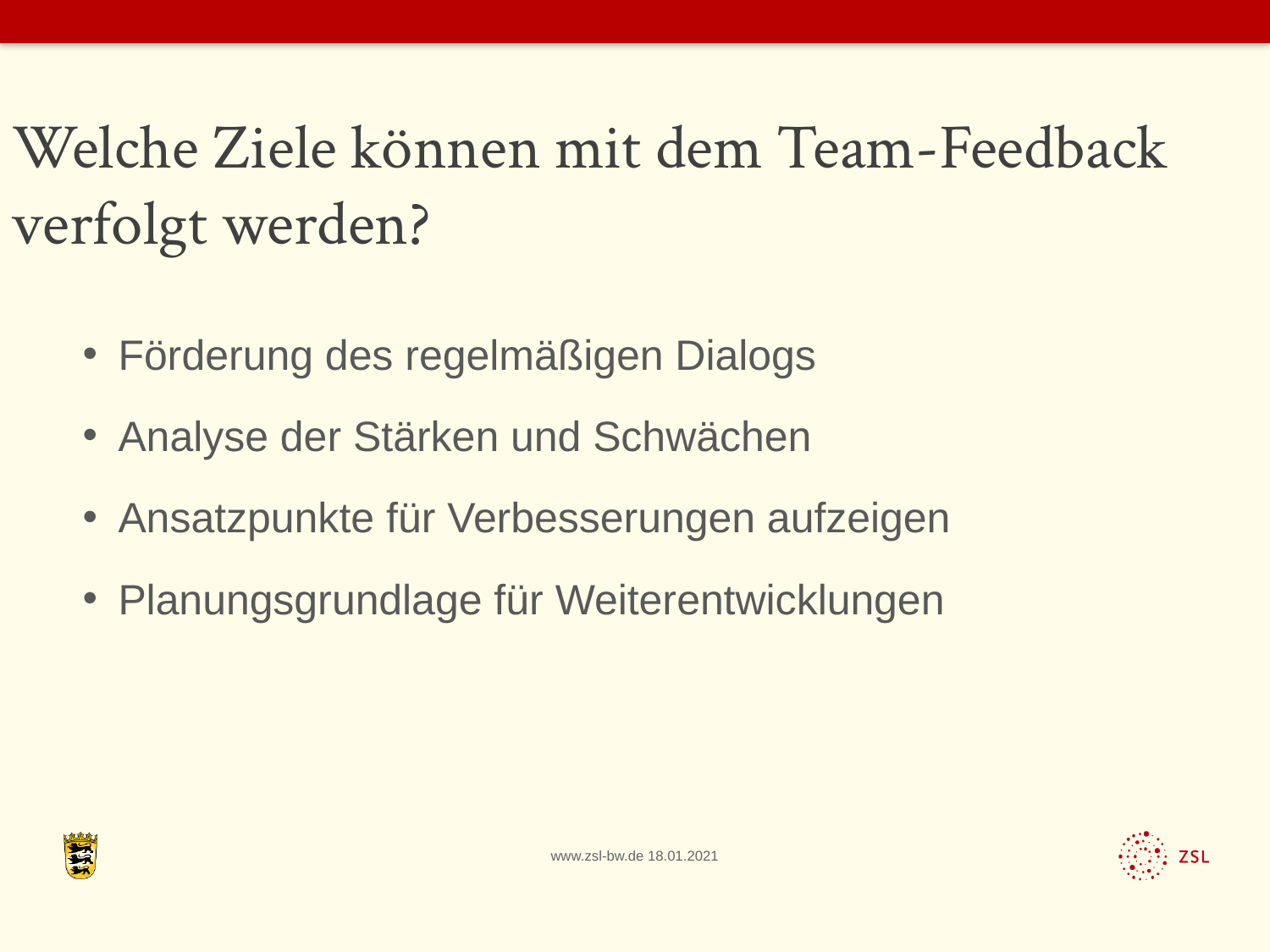

# Welche Ziele können mit dem Team-Feedback verfolgt werden?
Förderung des regelmäßigen Dialogs
Analyse der Stärken und Schwächen
Ansatzpunkte für Verbesserungen aufzeigen
Planungsgrundlage für Weiterentwicklungen